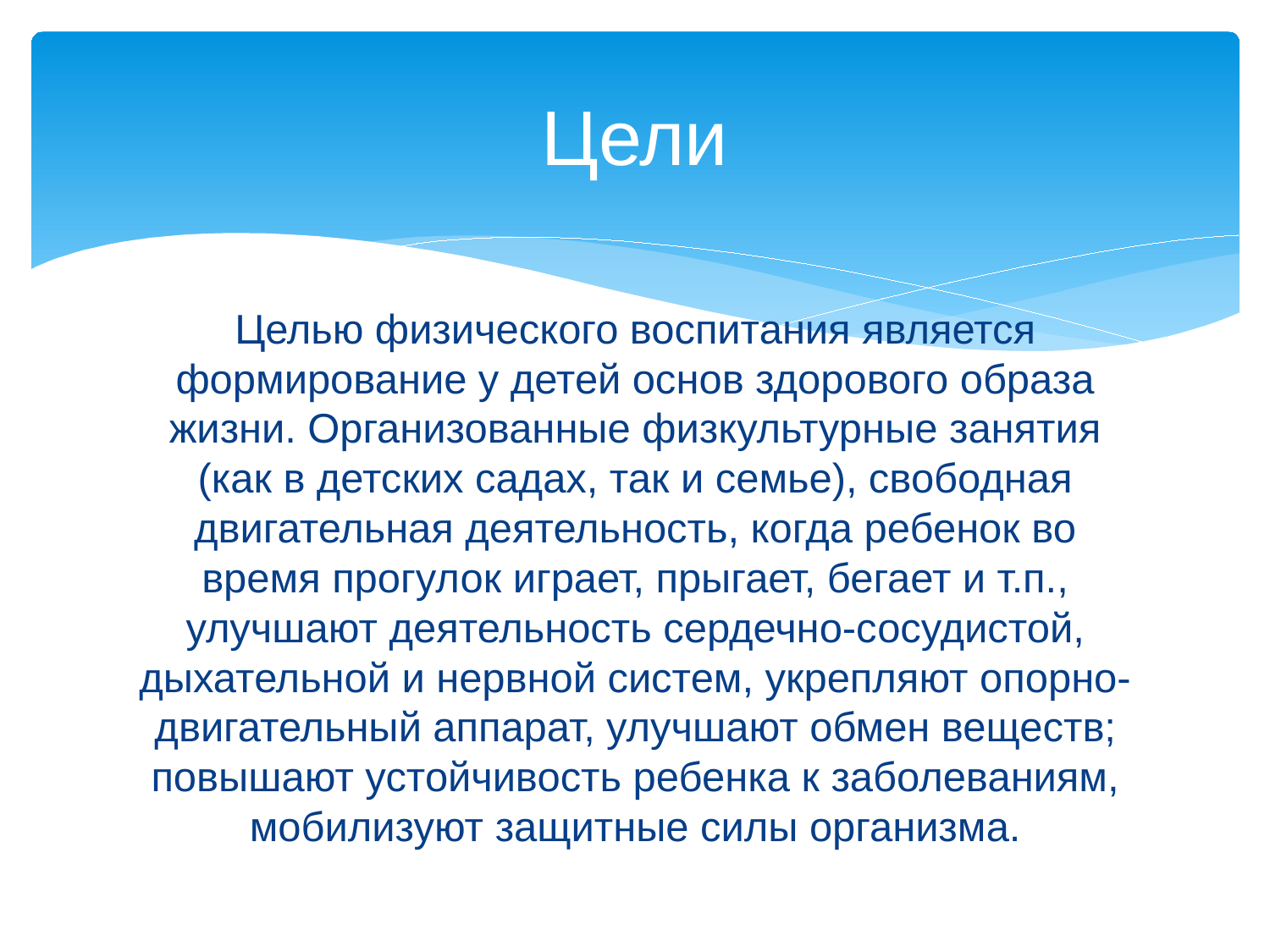

# Цели
Целью физического воспитания является формирование у детей основ здорового образа жизни. Организованные физкультурные занятия (как в детских садах, так и семье), свободная двигательная деятельность, когда ребенок во время прогулок играет, прыгает, бегает и т.п., улучшают деятельность сердечно-сосудистой, дыхательной и нервной систем, укрепляют опорно-двигательный аппарат, улучшают обмен веществ; повышают устойчивость ребенка к заболеваниям, мобилизуют защитные силы организма.